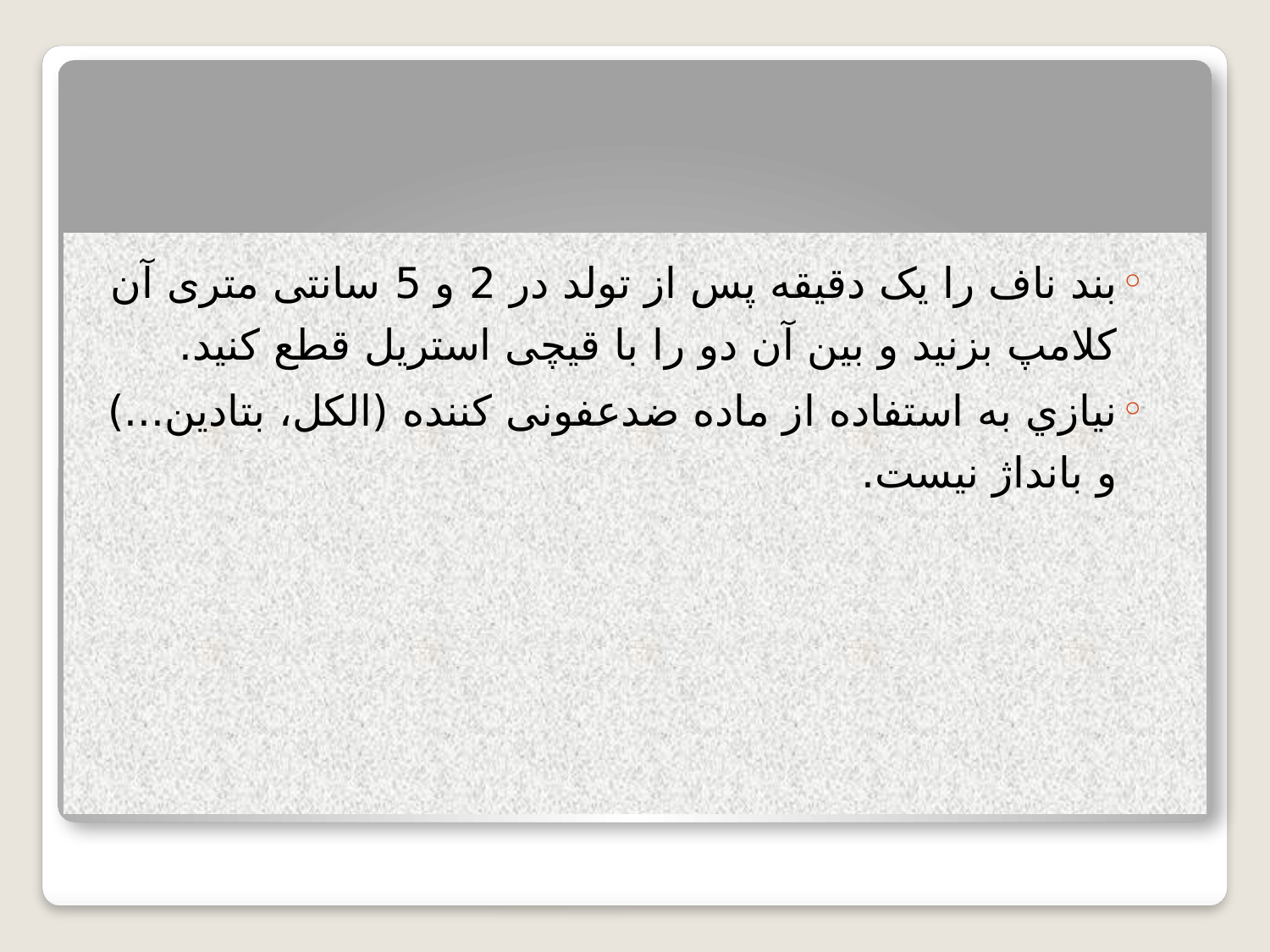

# وظیفه تیم پزشکی در ساعت اول تولد (زایمان طبیعی)
بند ناف را یک دقیقه پس از تولد در 2 و 5 سانتی متری آن کلامپ بزنید و بين آن دو را با قیچی استریل قطع کنید.
نيازي به استفاده از ماده ضدعفونی کننده (الکل، بتادین...) و بانداژ نيست.